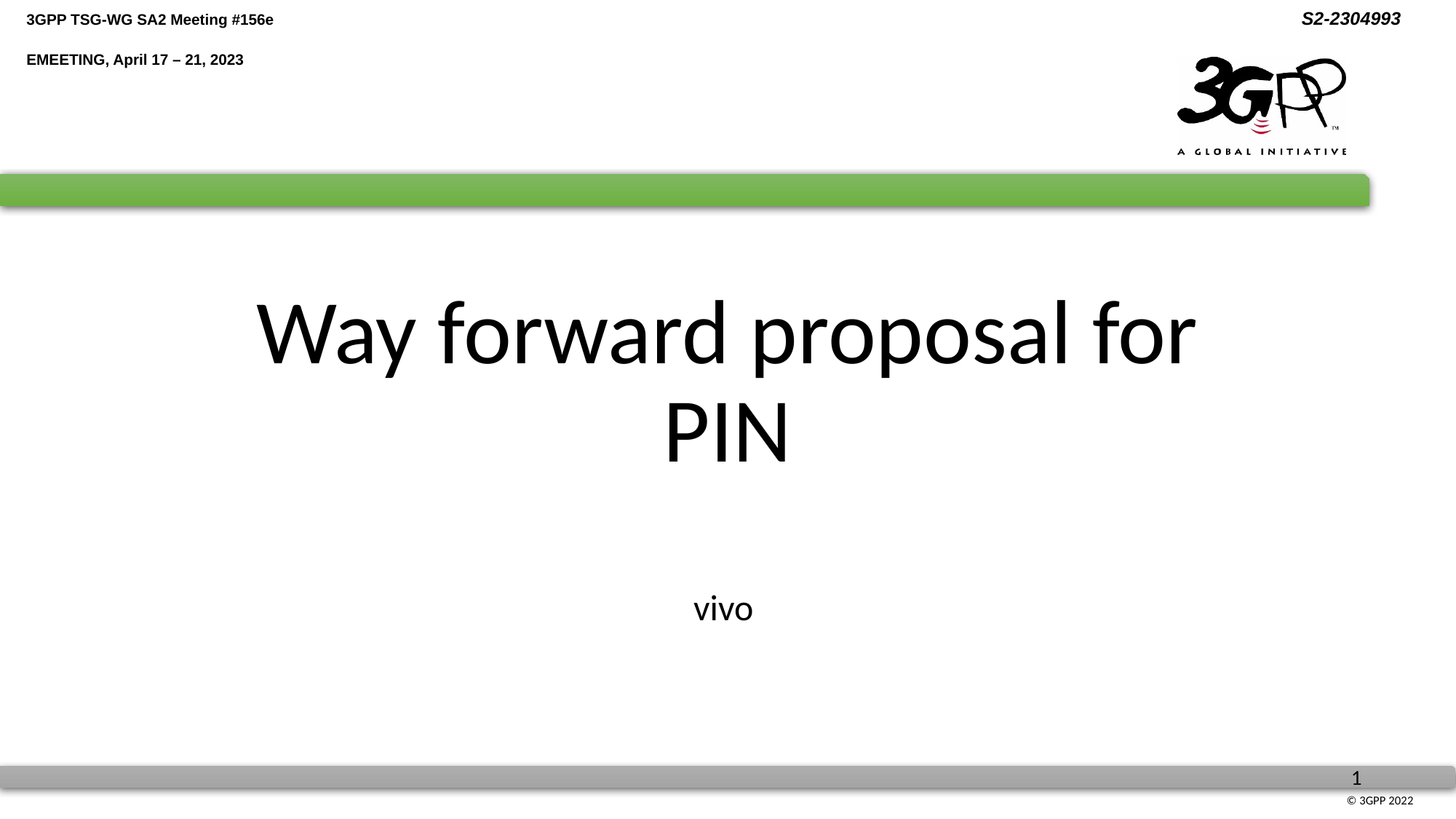

# Way forward proposal for PIN
vivo